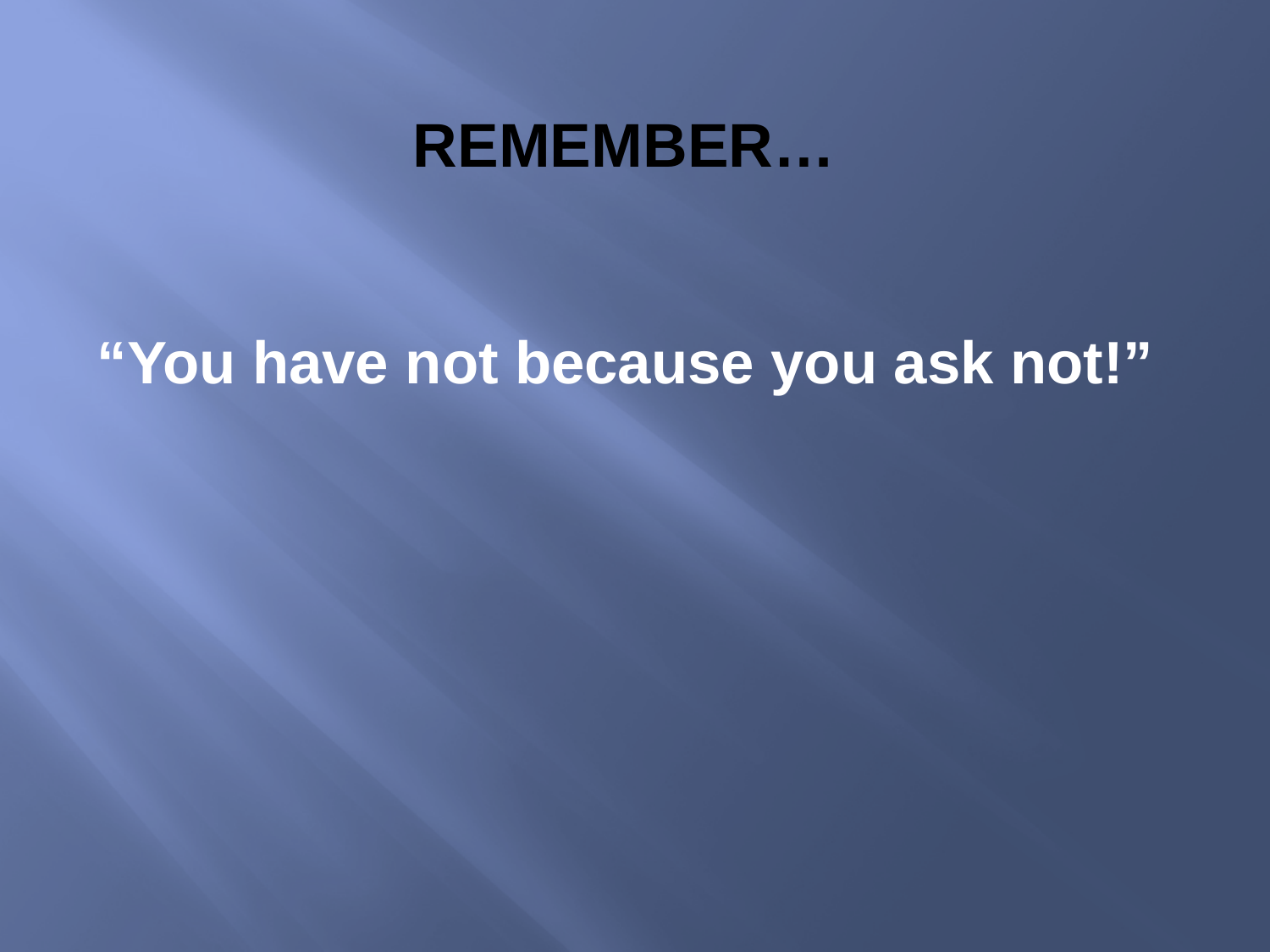

# REMEMBER…
“You have not because you ask not!”